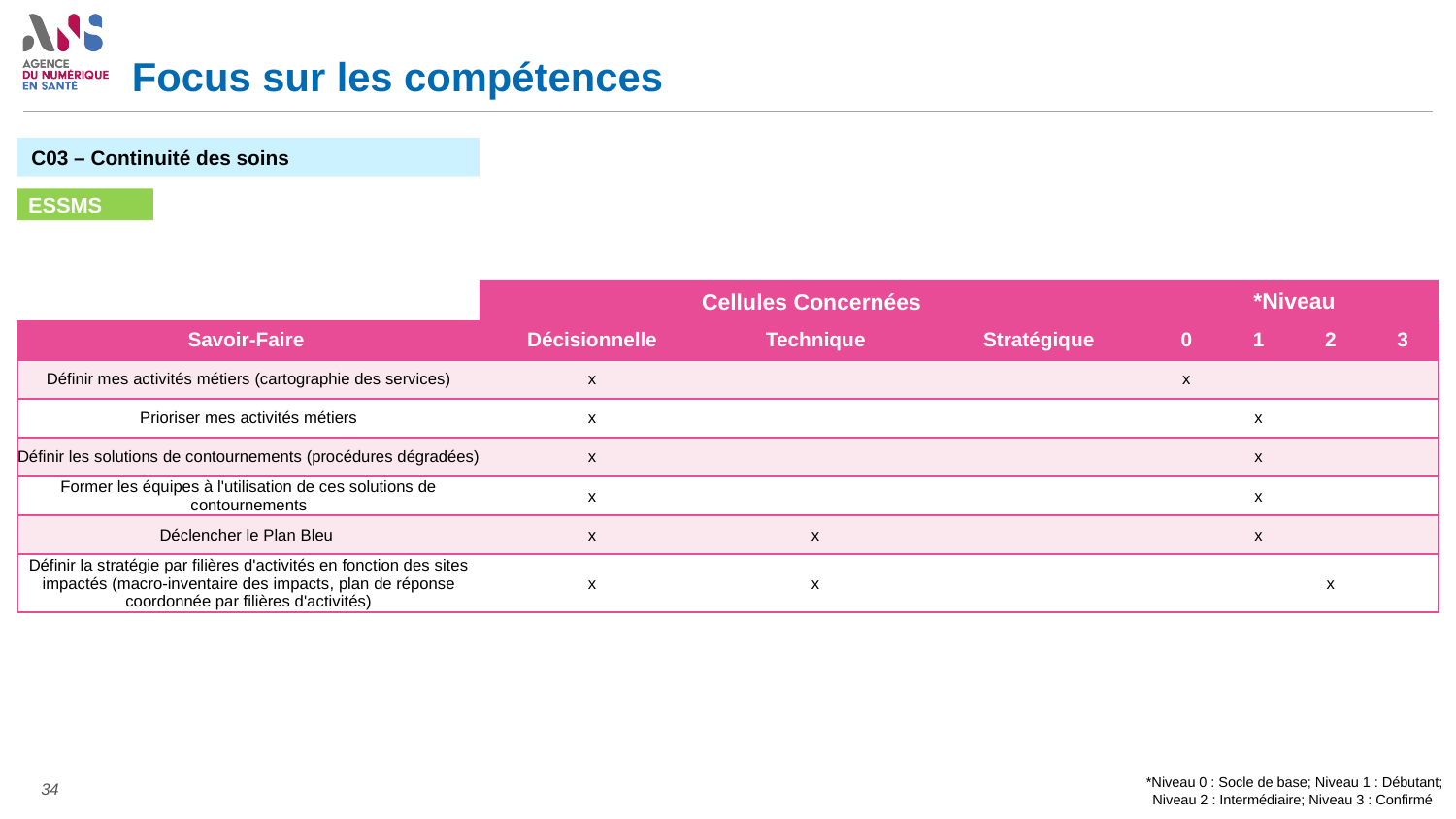

# Focus sur les compétences
C03 – Continuité des soins
ESSMS
Cellules Concernées
*Niveau
| Savoir-Faire | Décisionnelle | Technique | Stratégique | 0 | 1 | 2 | 3 |
| --- | --- | --- | --- | --- | --- | --- | --- |
| Définir mes activités métiers (cartographie des services) | x |  |  | x |  |  |  |
| Prioriser mes activités métiers | x |  |  |  | x |  |  |
| Définir les solutions de contournements (procédures dégradées) | x |  |  |  | x |  |  |
| Former les équipes à l'utilisation de ces solutions de contournements | x |  |  |  | x |  |  |
| Déclencher le Plan Bleu | x | x |  |  | x |  |  |
| Définir la stratégie par filières d'activités en fonction des sites impactés (macro-inventaire des impacts, plan de réponse coordonnée par filières d'activités) | x | x |  |  |  | x |  |
*Niveau 0 : Socle de base; Niveau 1 : Débutant; Niveau 2 : Intermédiaire; Niveau 3 : Confirmé
34